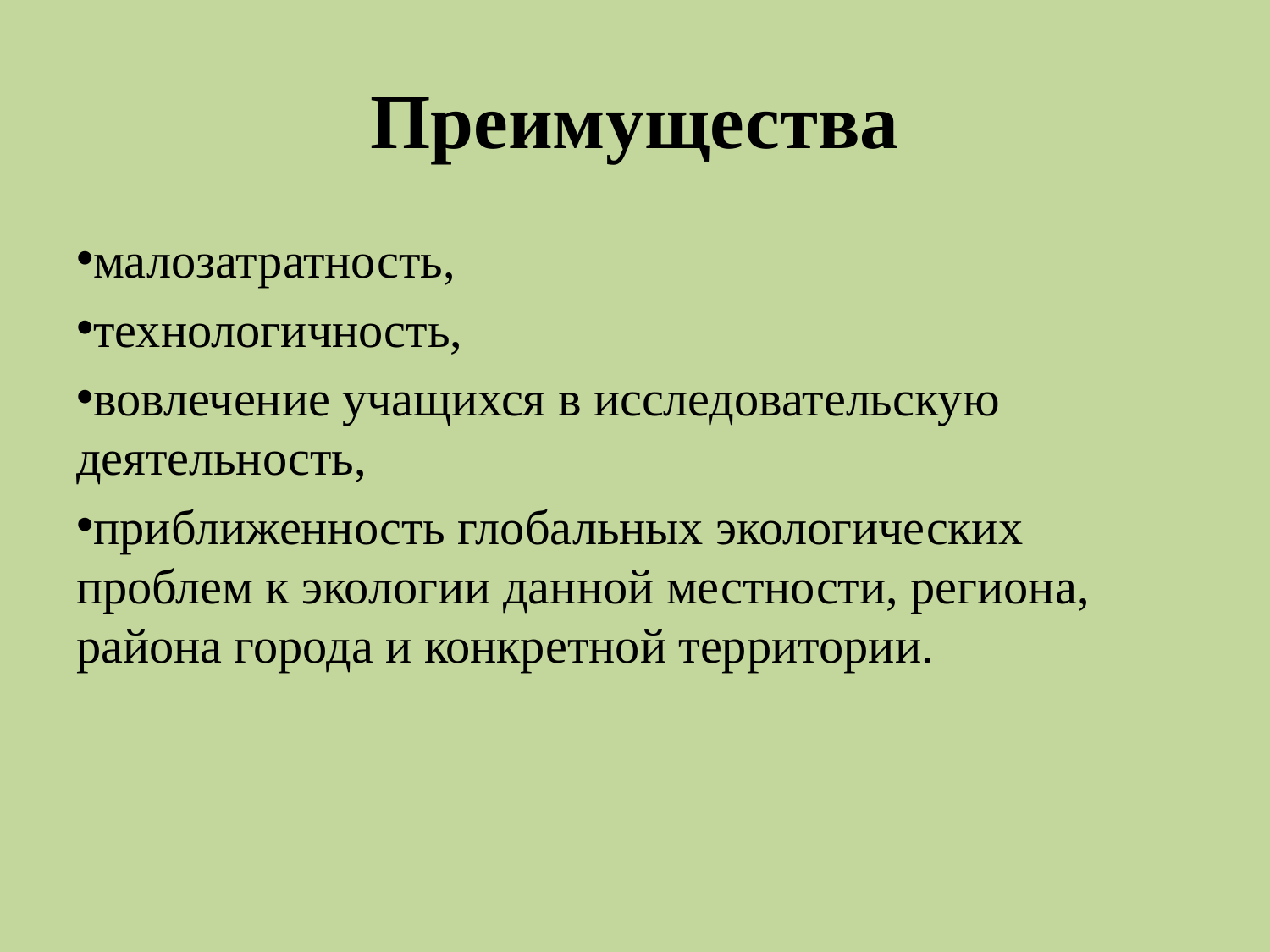

Преимущества
малозатратность,
технологичность,
вовлечение учащихся в исследовательскую деятельность,
приближенность глобальных экологических проблем к экологии данной местности, региона, района города и конкретной территории.